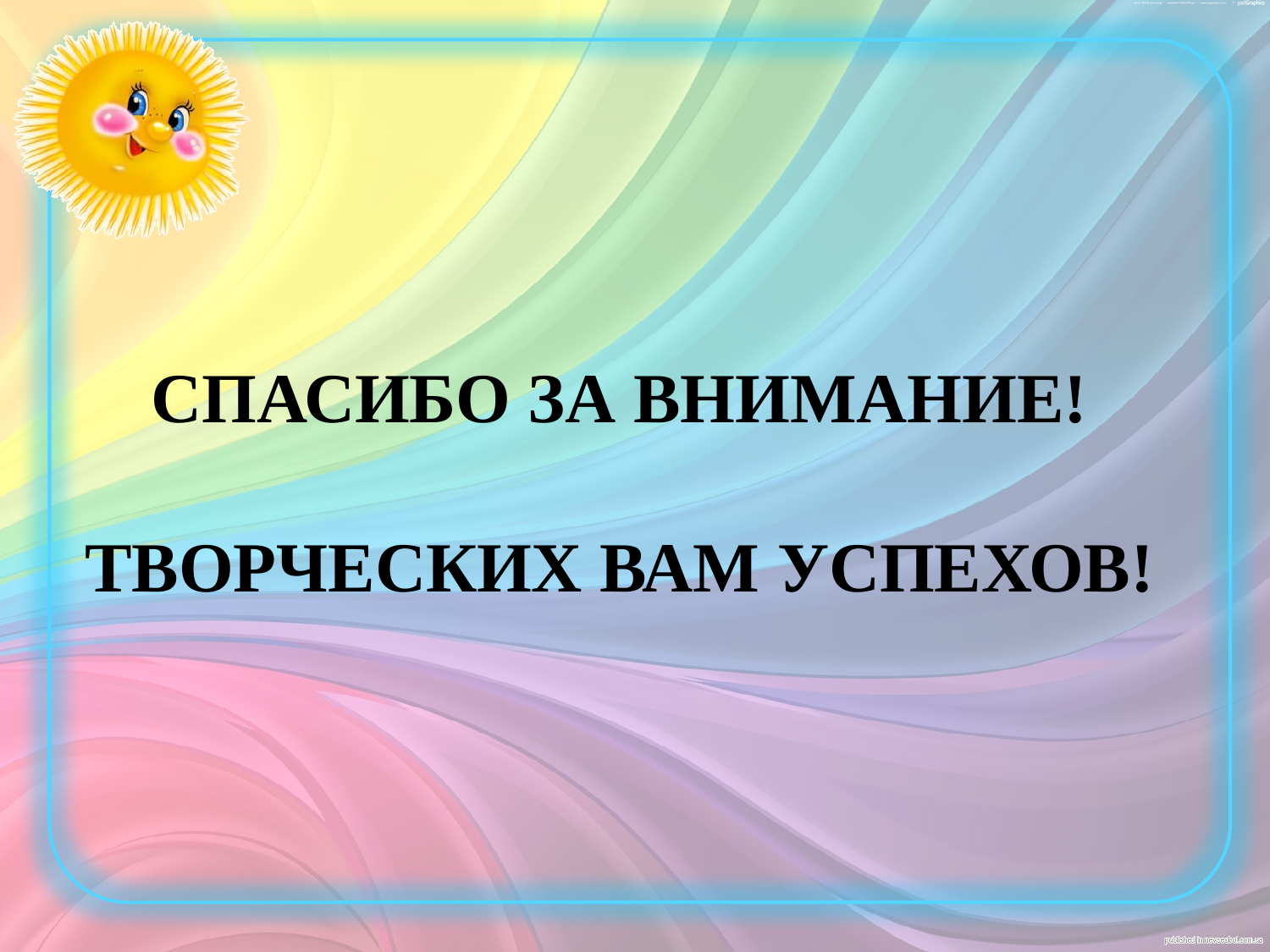

# Спасибо за внимание! Творческих Вам успехов!